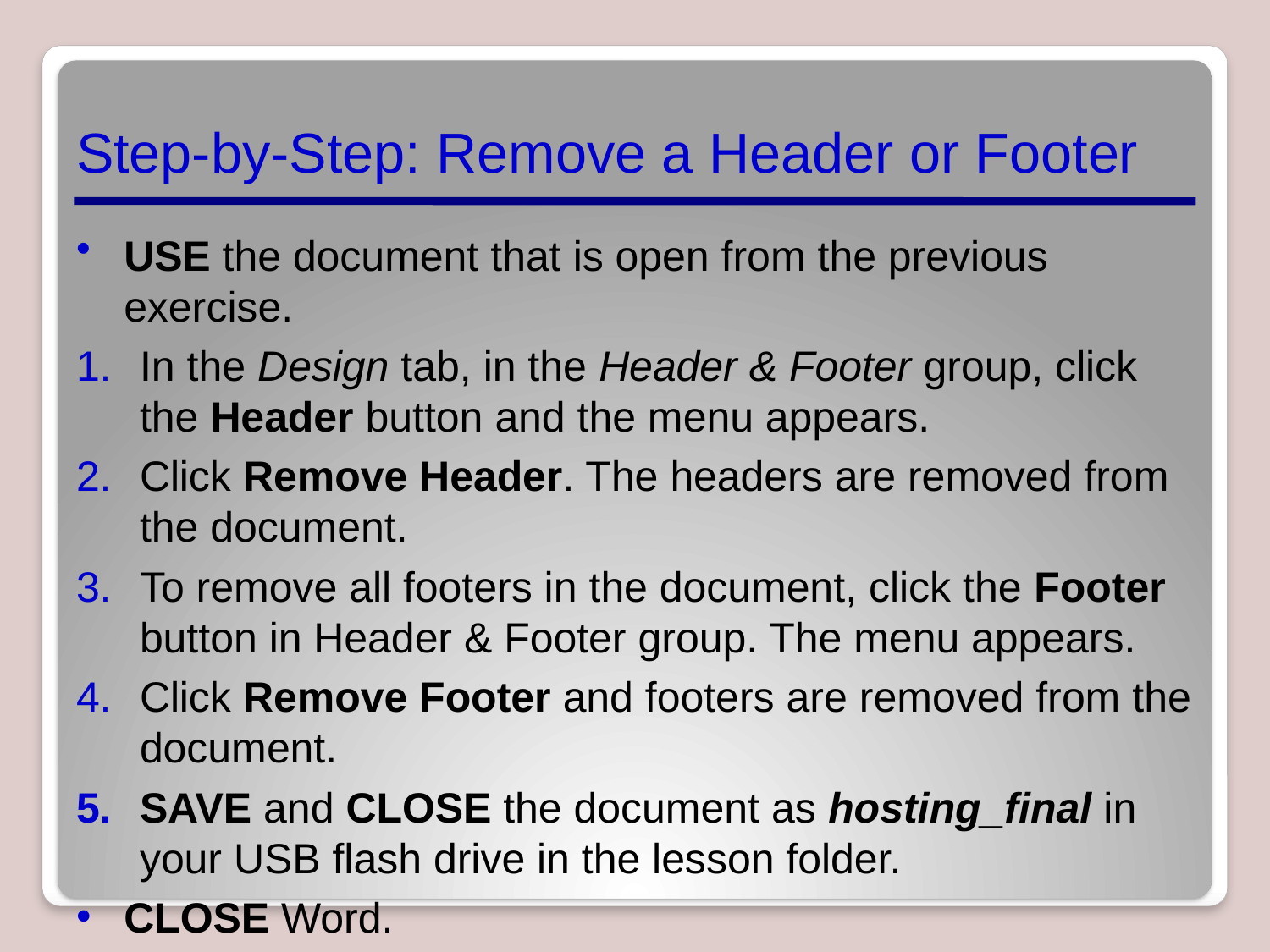

# Step-by-Step: Remove a Header or Footer
USE the document that is open from the previous exercise.
In the Design tab, in the Header & Footer group, click the Header button and the menu appears.
Click Remove Header. The headers are removed from the document.
To remove all footers in the document, click the Footer button in Header & Footer group. The menu appears.
Click Remove Footer and footers are removed from the document.
SAVE and CLOSE the document as hosting_final in your USB flash drive in the lesson folder.
CLOSE Word.